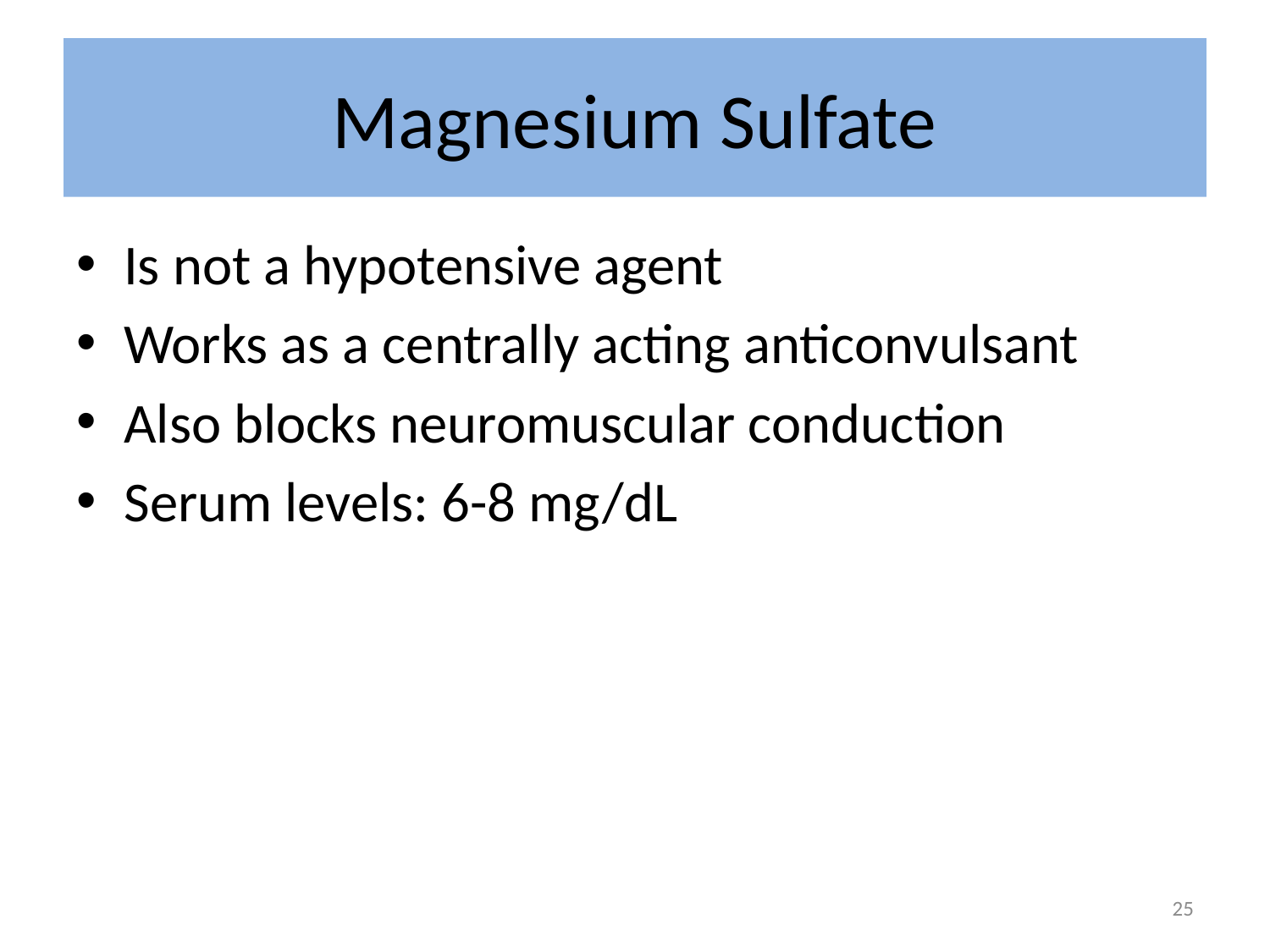

# Magnesium Sulfate
Is not a hypotensive agent
Works as a centrally acting anticonvulsant
Also blocks neuromuscular conduction
Serum levels: 6-8 mg/dL
25